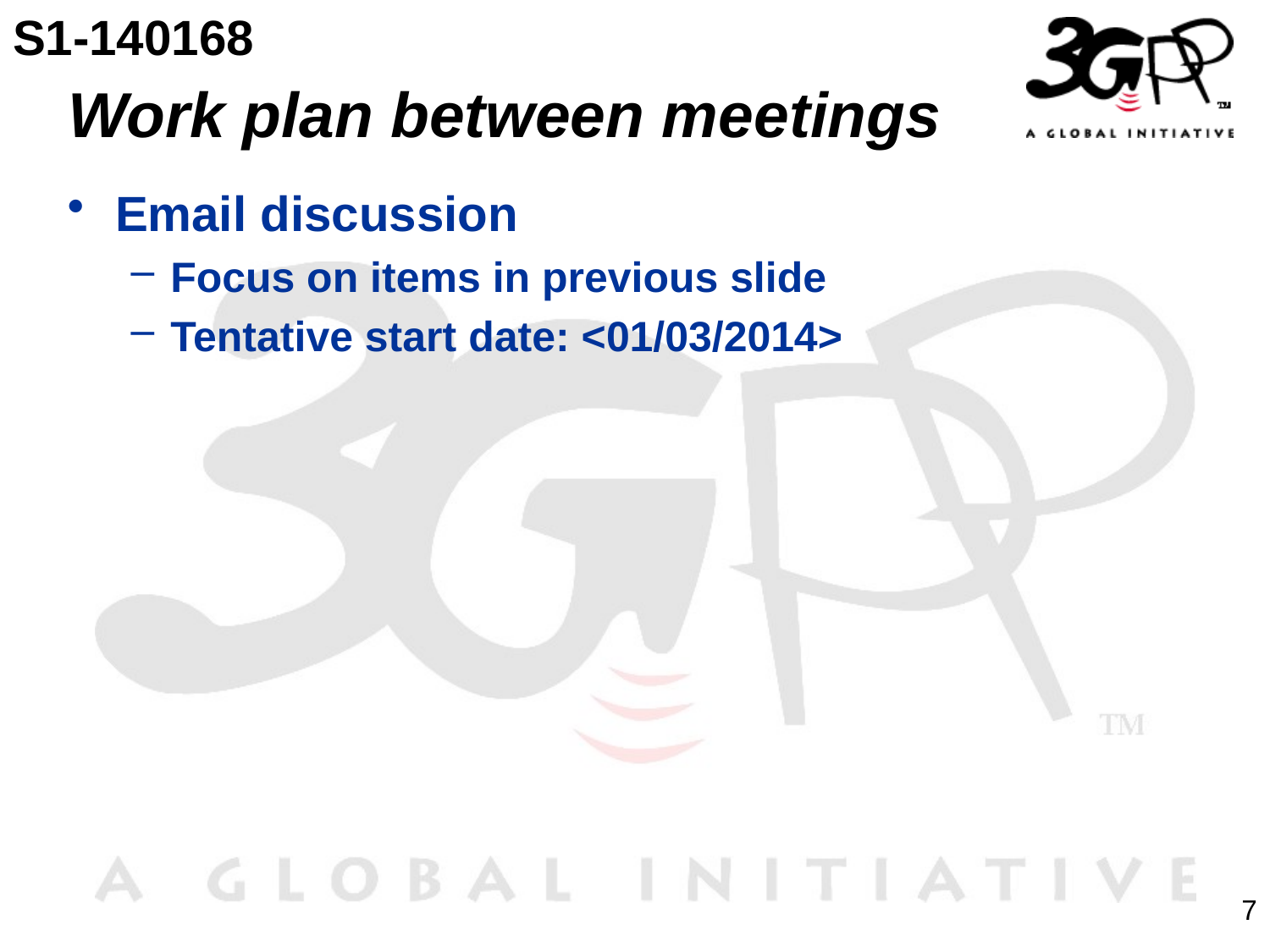

S1-140168
# Work plan between meetings
Email discussion
Focus on items in previous slide
Tentative start date: <01/03/2014>
7